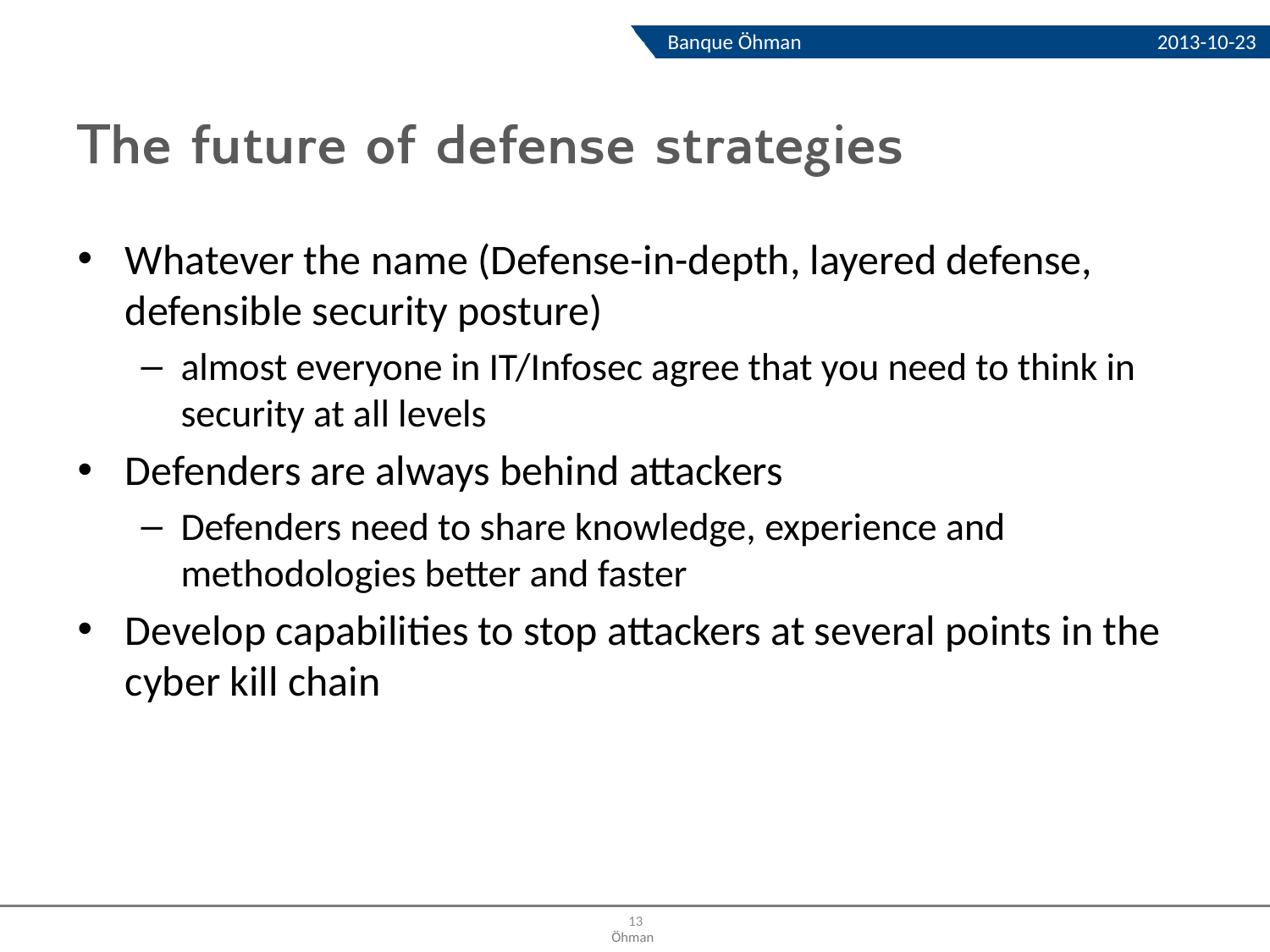

2013-10-23
Banque Öhman
# The future of defense strategies
Whatever the name (Defense-in-depth, layered defense, defensible security posture)
almost everyone in IT/Infosec agree that you need to think in security at all levels
Defenders are always behind attackers
Defenders need to share knowledge, experience and methodologies better and faster
Develop capabilities to stop attackers at several points in the cyber kill chain